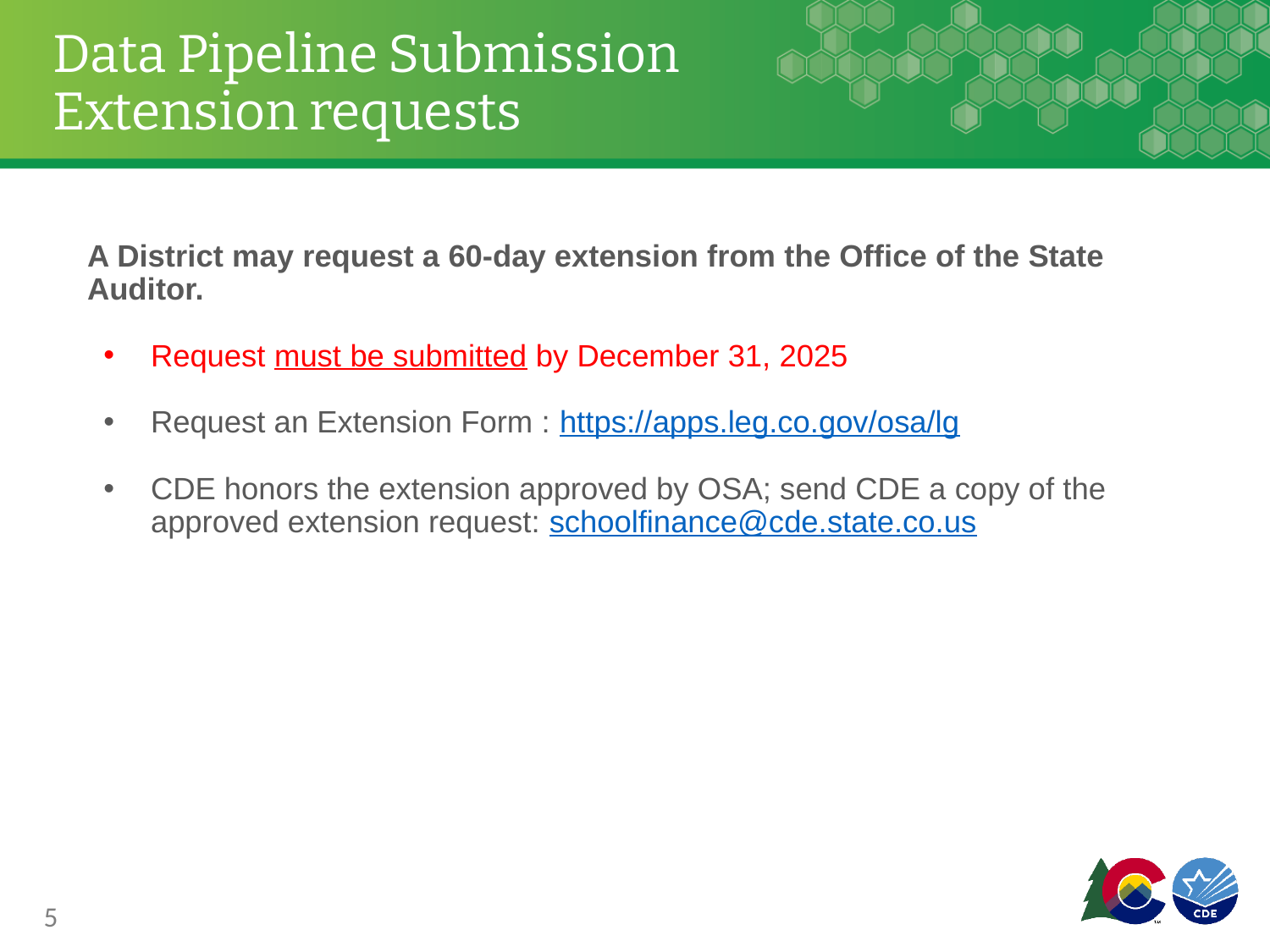

# Data Pipeline Submission
Extension requests

A District may request a 60-day extension from the Office of the State Auditor.

Request must be submitted by December 31, 2025

Request an Extension Form : https://apps.leg.co.gov/osa/lg

CDE honors the extension approved by OSA; send CDE a copy of the approved extension request: schoolfinance@cde.state.co.us

5